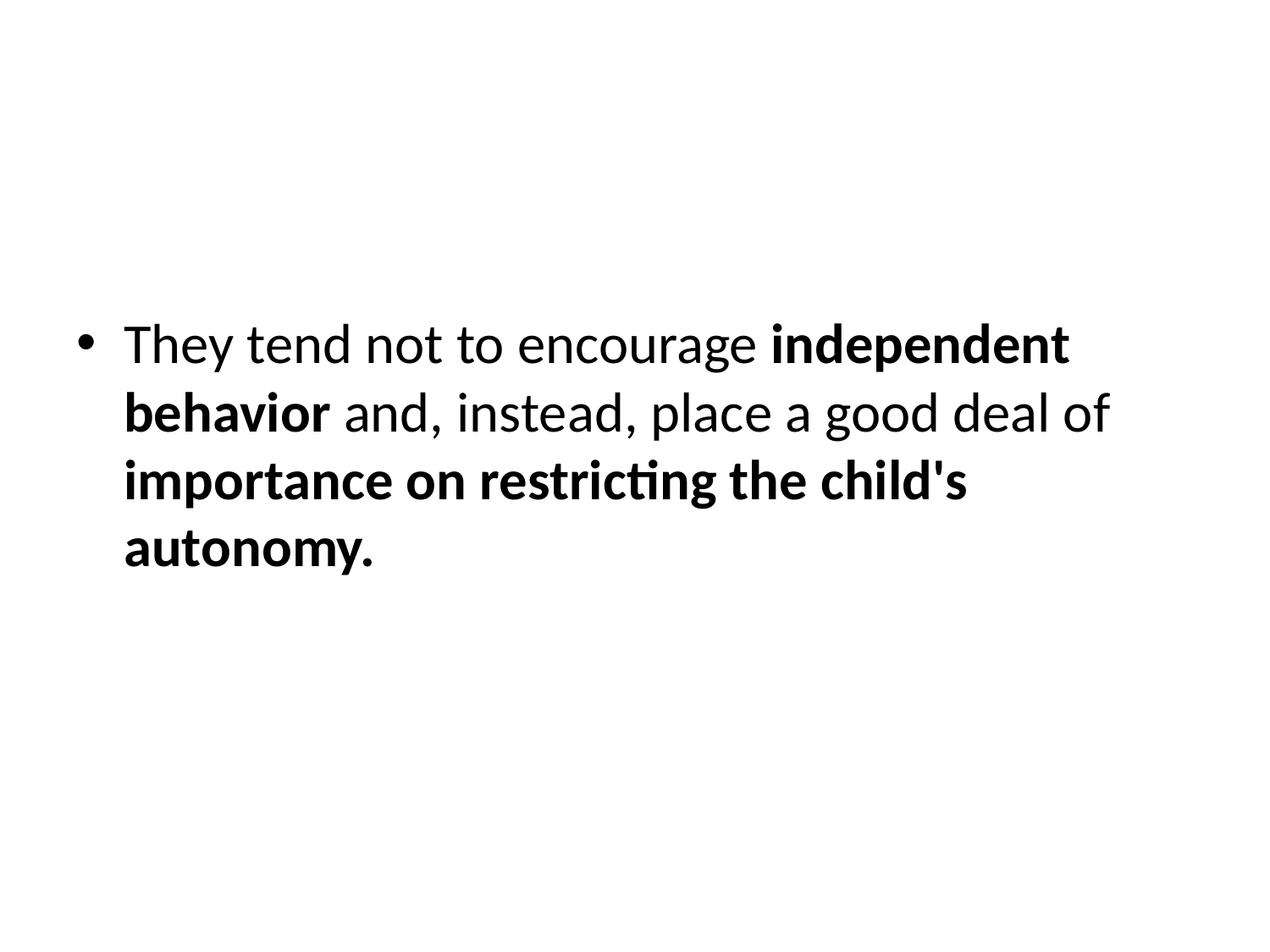

#

They tend not to encourage independent behavior and, instead, place a good deal of importance on restricting the child's autonomy.